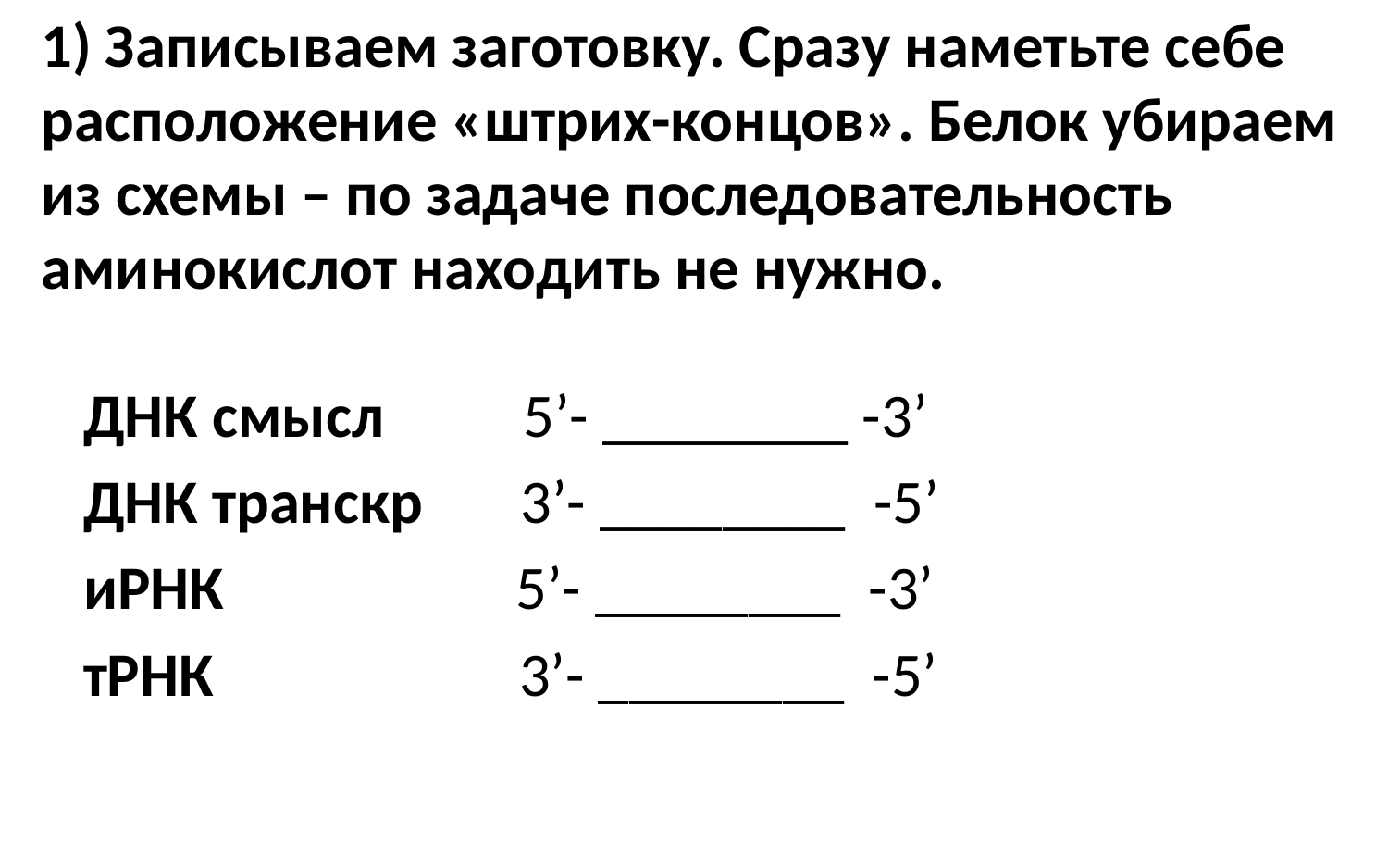

# 1) Записываем заготовку. Сразу наметьте себе расположение «штрих-концов». Белок убираем из схемы – по задаче последовательность аминокислот находить не нужно.
ДНК смысл          5’- ________ -3’
ДНК транскр       3’- ________  -5’
иРНК                     5’- ________  -3’
тРНК                      3’- ________  -5’